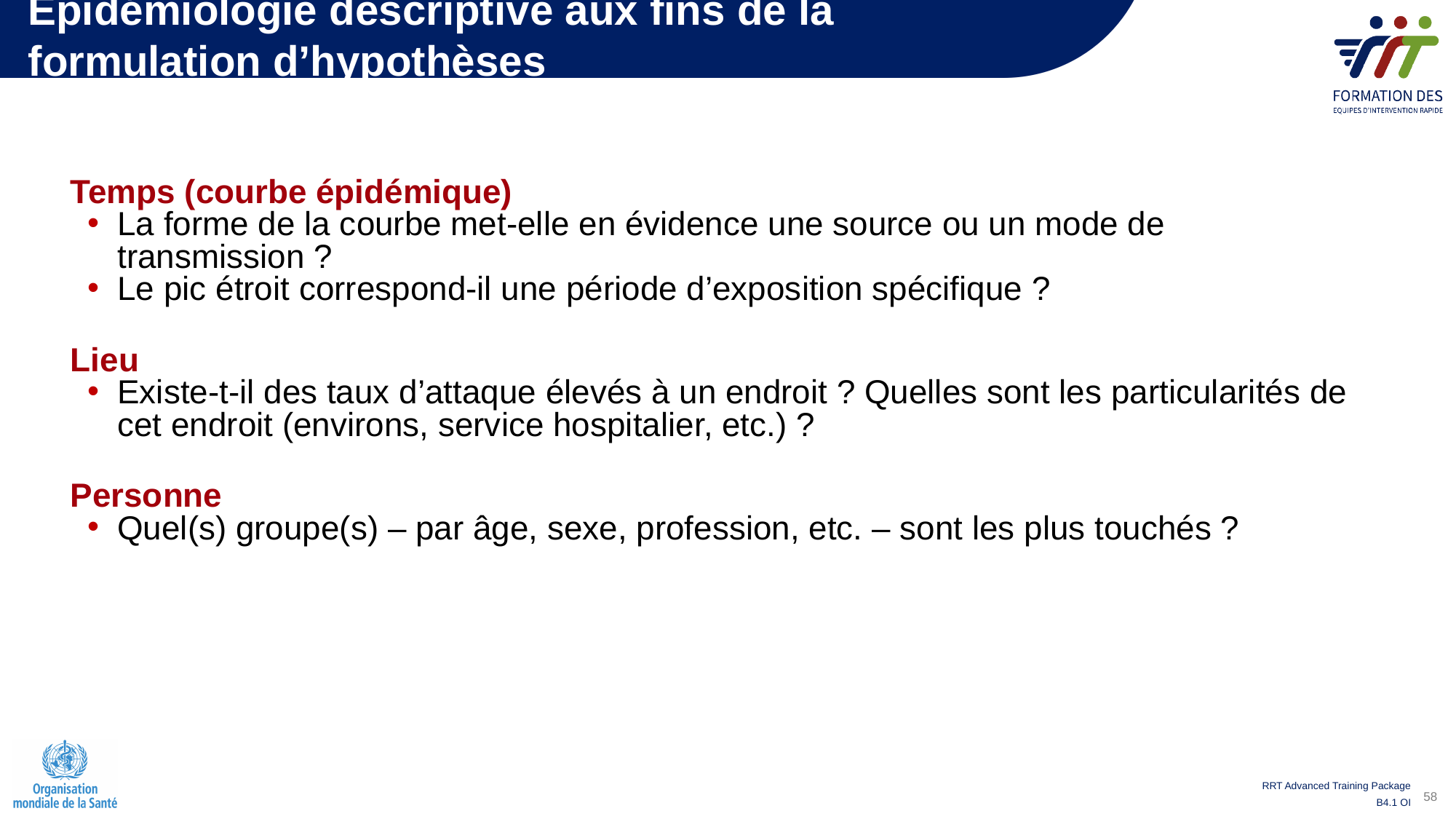

Épidémiologie descriptive aux fins de la
formulation d’hypothèses
Temps (courbe épidémique)
La forme de la courbe met-elle en évidence une source ou un mode de transmission ?
Le pic étroit correspond-il une période d’exposition spécifique ?

Lieu
Existe-t-il des taux d’attaque élevés à un endroit ? Quelles sont les particularités de cet endroit (environs, service hospitalier, etc.) ?

Personne
Quel(s) groupe(s) – par âge, sexe, profession, etc. – sont les plus touchés ?